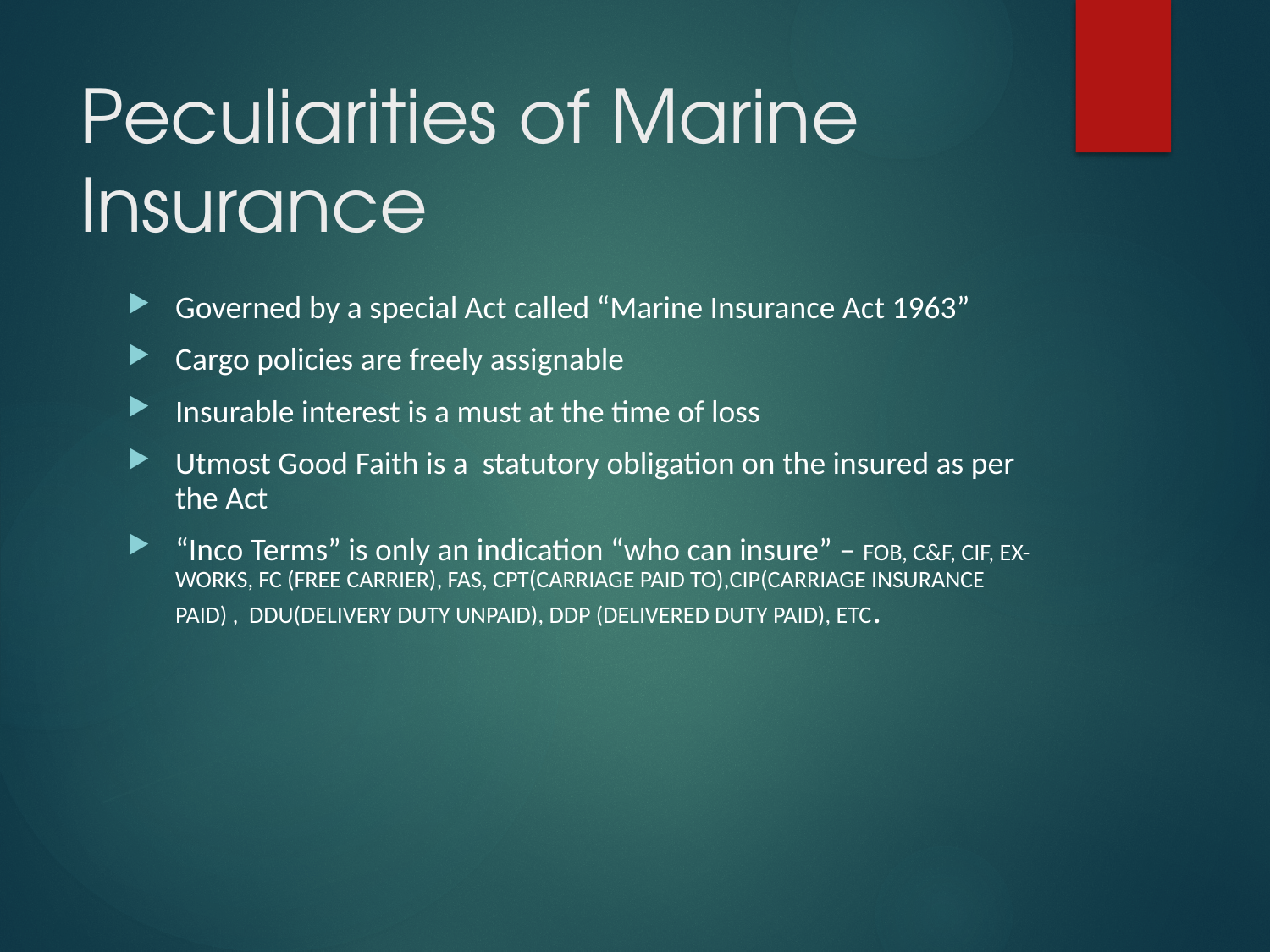

# Peculiarities of Marine Insurance
Governed by a special Act called “Marine Insurance Act 1963”
Cargo policies are freely assignable
Insurable interest is a must at the time of loss
Utmost Good Faith is a  statutory obligation on the insured as per the Act
“Inco Terms” is only an indication “who can insure” – FOB, C&F, CIF, EX-WORKS, FC (FREE CARRIER), FAS, CPT(CARRIAGE PAID TO),CIP(CARRIAGE INSURANCE PAID) ,  DDU(DELIVERY DUTY UNPAID), DDP (DELIVERED DUTY PAID), ETC.